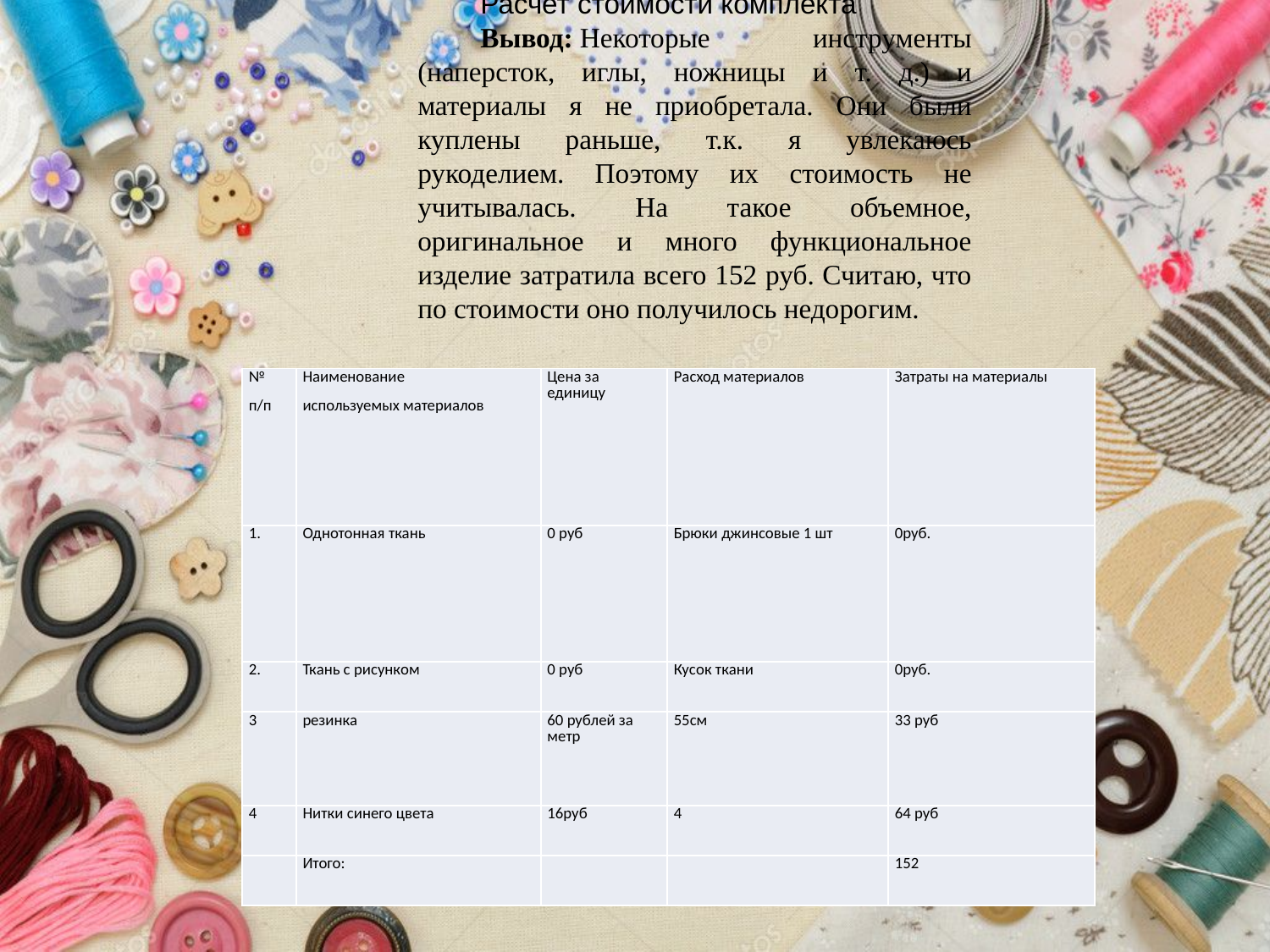

Расчет стоимости комплекта
Вывод: Некоторые инструменты (наперсток, иглы, ножницы и т. д.) и материалы я не приобретала. Они были куплены раньше, т.к. я увлекаюсь рукоделием. Поэтому их стоимость не учитывалась. На такое объемное, оригинальное и много функциональное изделие затратила всего 152 руб. Считаю, что по стоимости оно получилось недорогим.
#

| № п/п | Наименование используемых материалов | Цена за единицу | Расход материалов | Затраты на материалы |
| --- | --- | --- | --- | --- |
| 1. | Однотонная ткань | 0 руб | Брюки джинсовые 1 шт | 0руб. |
| 2. | Ткань с рисунком | 0 руб | Кусок ткани | 0руб. |
| 3 | резинка | 60 рублей за метр | 55см | 33 руб |
| 4 | Нитки синего цвета | 16руб | 4 | 64 руб |
|  | Итого: |  |  | 152 |